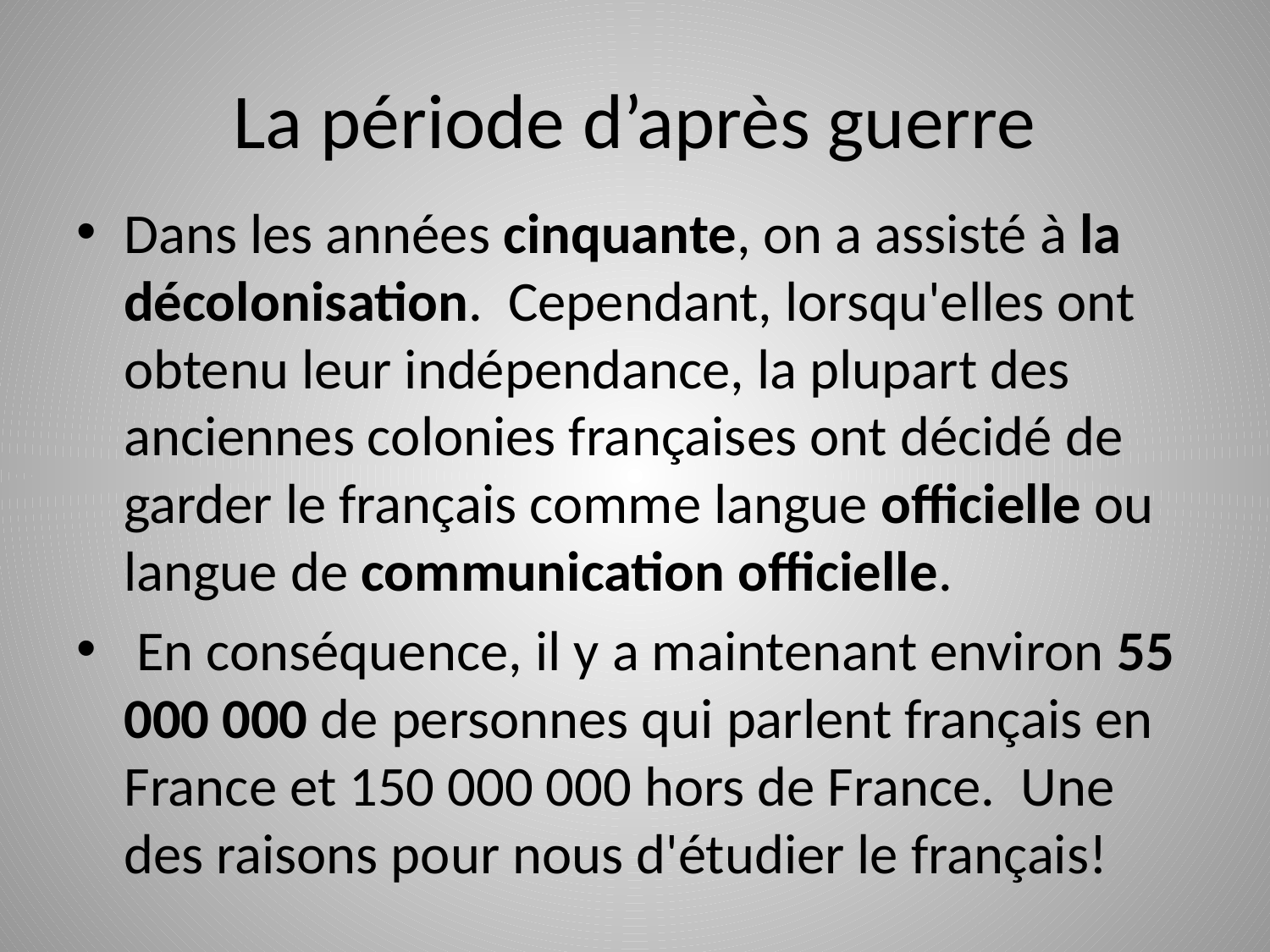

# La période d’après guerre
Dans les années cinquante, on a assisté à la décolonisation.  Cependant, lorsqu'elles ont obtenu leur indépendance, la plupart des anciennes colonies françaises ont décidé de garder le français comme langue officielle ou langue de communication officielle.
 En conséquence, il y a maintenant environ 55 000 000 de personnes qui parlent français en France et 150 000 000 hors de France.  Une des raisons pour nous d'étudier le français!